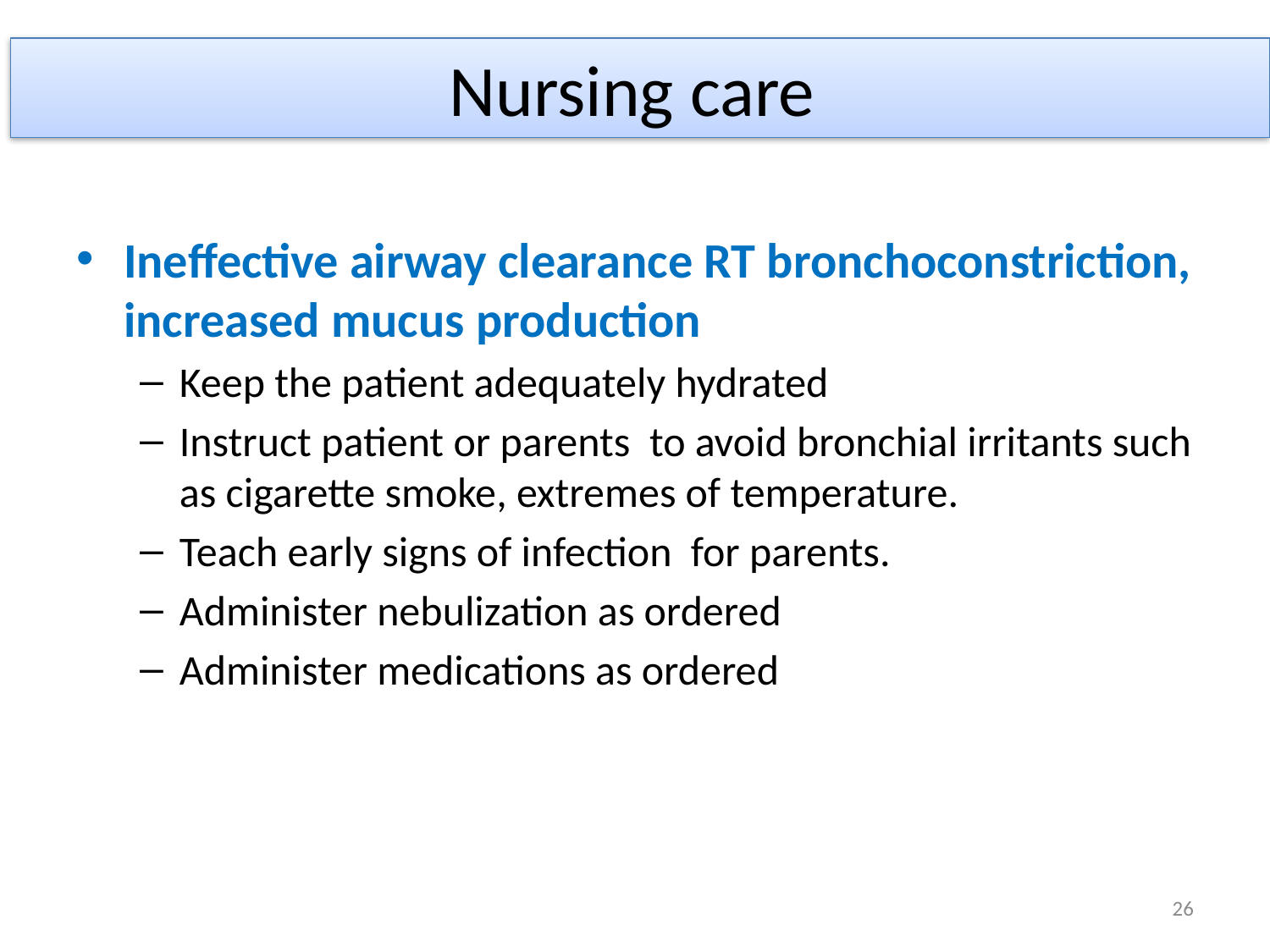

# Nursing care
Ineffective airway clearance RT bronchoconstriction, increased mucus production
Keep the patient adequately hydrated
Instruct patient or parents  to avoid bronchial irritants such as cigarette smoke, extremes of temperature.
Teach early signs of infection  for parents.
Administer nebulization as ordered
Administer medications as ordered
26